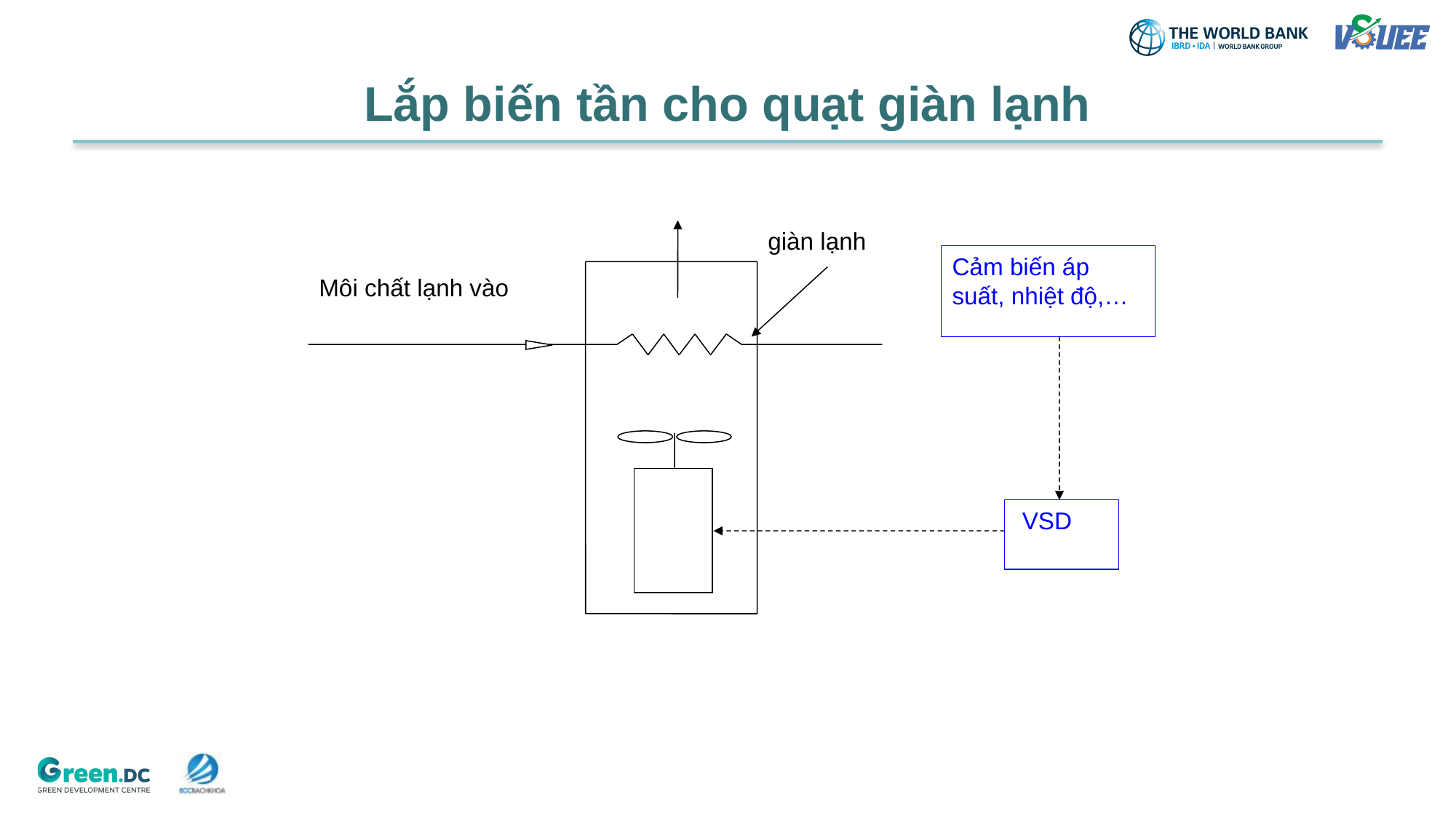

# Lắp biến tần cho quạt giàn lạnh

giàn lạnh
Cảm biến áp suất, nhiệt độ,…

Môi chất lạnh vào

 VSD